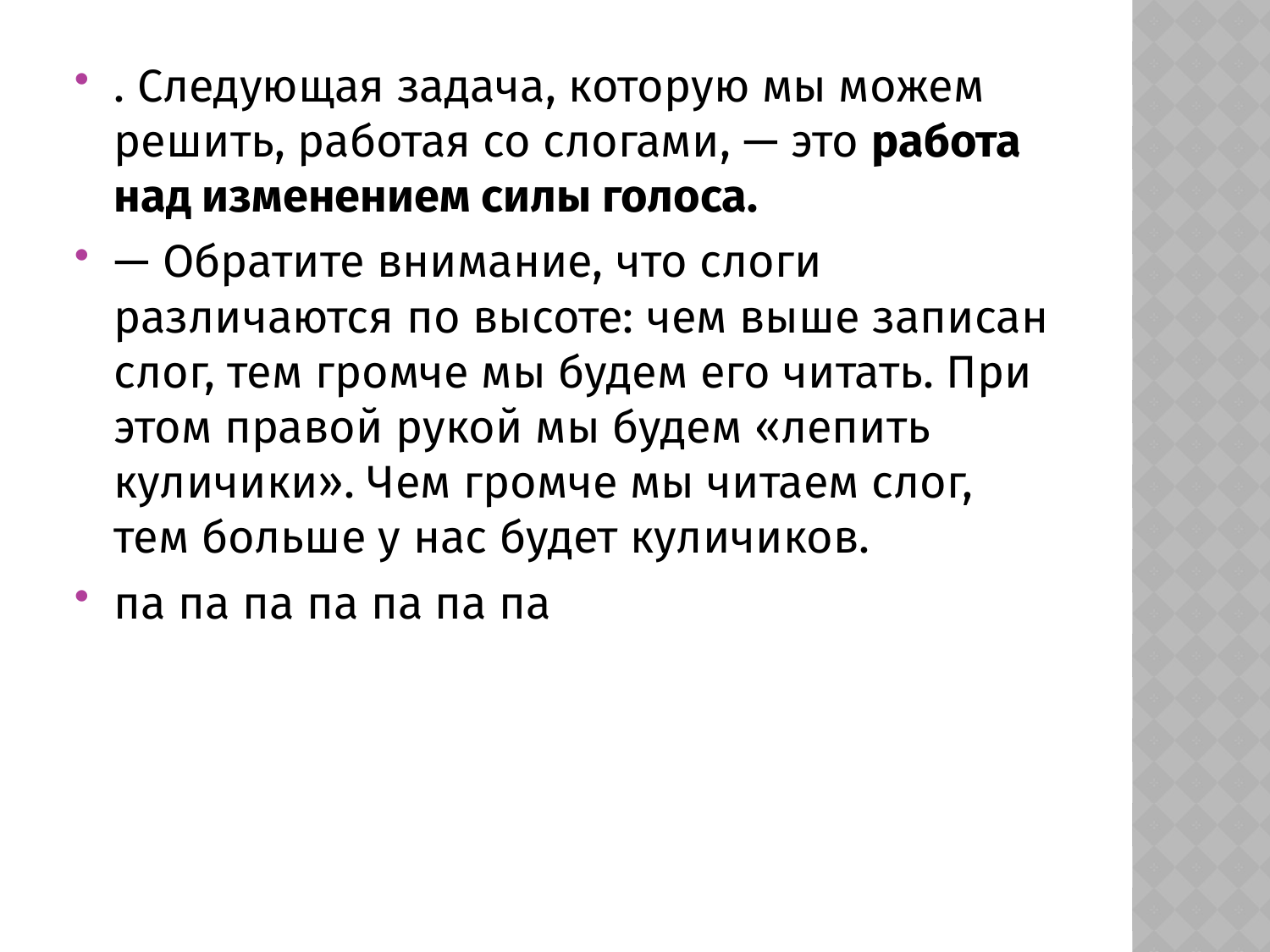

#
. Следующая задача, которую мы можем решить, работая со слогами, — это работа над изменением силы голоса.
— Обратите внимание, что слоги различаются по высоте: чем выше записан слог, тем громче мы будем его читать. При этом правой рукой мы будем «лепить куличики». Чем громче мы читаем слог, тем больше у нас будет куличиков.
па па па па па па па